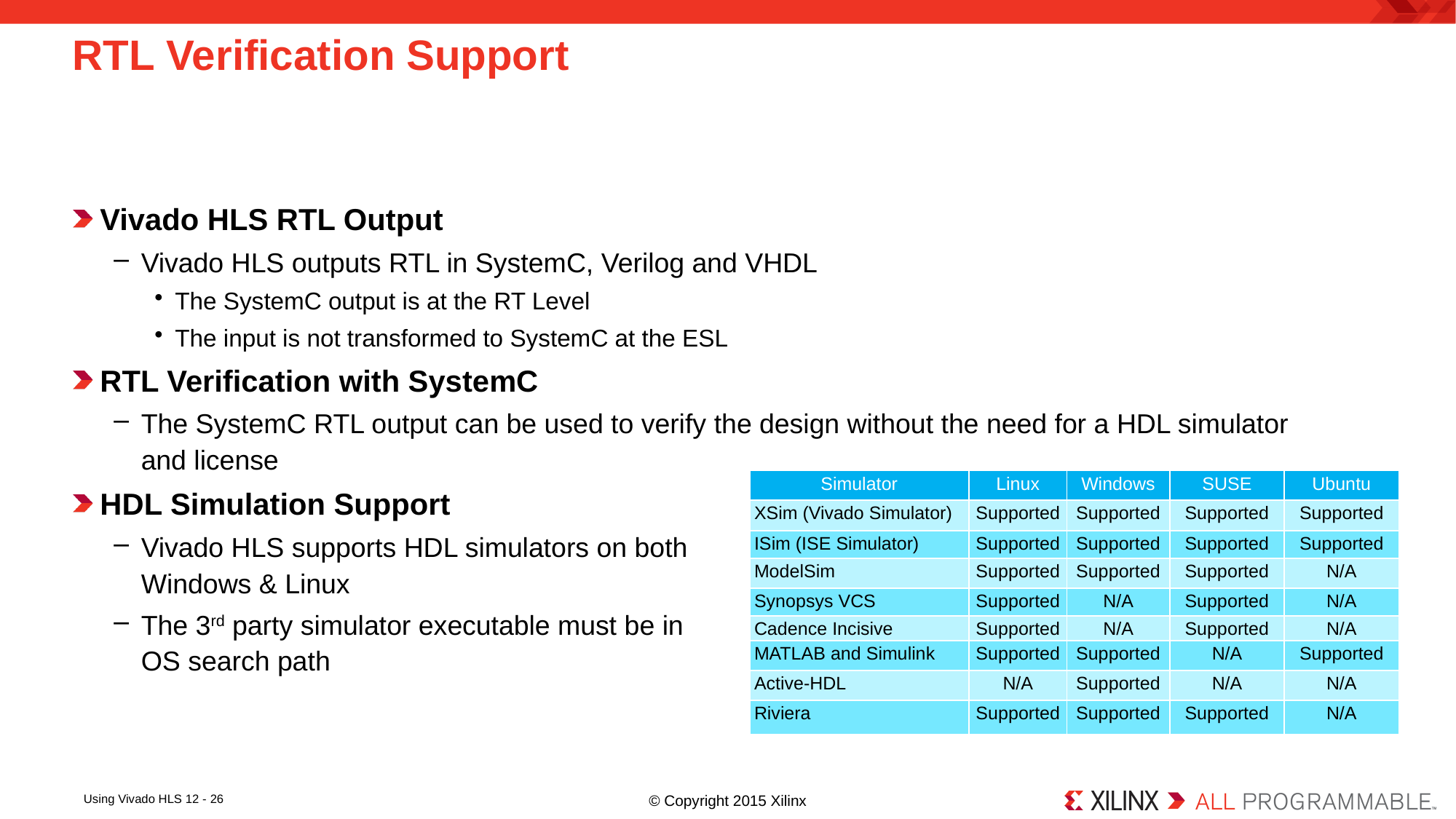

# RTL Verification Support
Vivado HLS RTL Output
Vivado HLS outputs RTL in SystemC, Verilog and VHDL
The SystemC output is at the RT Level
The input is not transformed to SystemC at the ESL
RTL Verification with SystemC
The SystemC RTL output can be used to verify the design without the need for a HDL simulator
and license
HDL Simulation Support
Vivado HLS supports HDL simulators on both
Windows & Linux
The 3rd party simulator executable must be in
OS search path
| Simulator | Linux | Windows | SUSE | Ubuntu |
| --- | --- | --- | --- | --- |
| XSim (Vivado Simulator) | Supported | Supported | Supported | Supported |
| ISim (ISE Simulator) | Supported | Supported | Supported | Supported |
| ModelSim | Supported | Supported | Supported | N/A |
| Synopsys VCS | Supported | N/A | Supported | N/A |
| Cadence Incisive | Supported | N/A | Supported | N/A |
| MATLAB and Simulink | Supported | Supported | N/A | Supported |
| Active-HDL | N/A | Supported | N/A | N/A |
| Riviera | Supported | Supported | Supported | N/A |
12- 26
Using Vivado HLS 12 - 26
© Copyright 2015 Xilinx